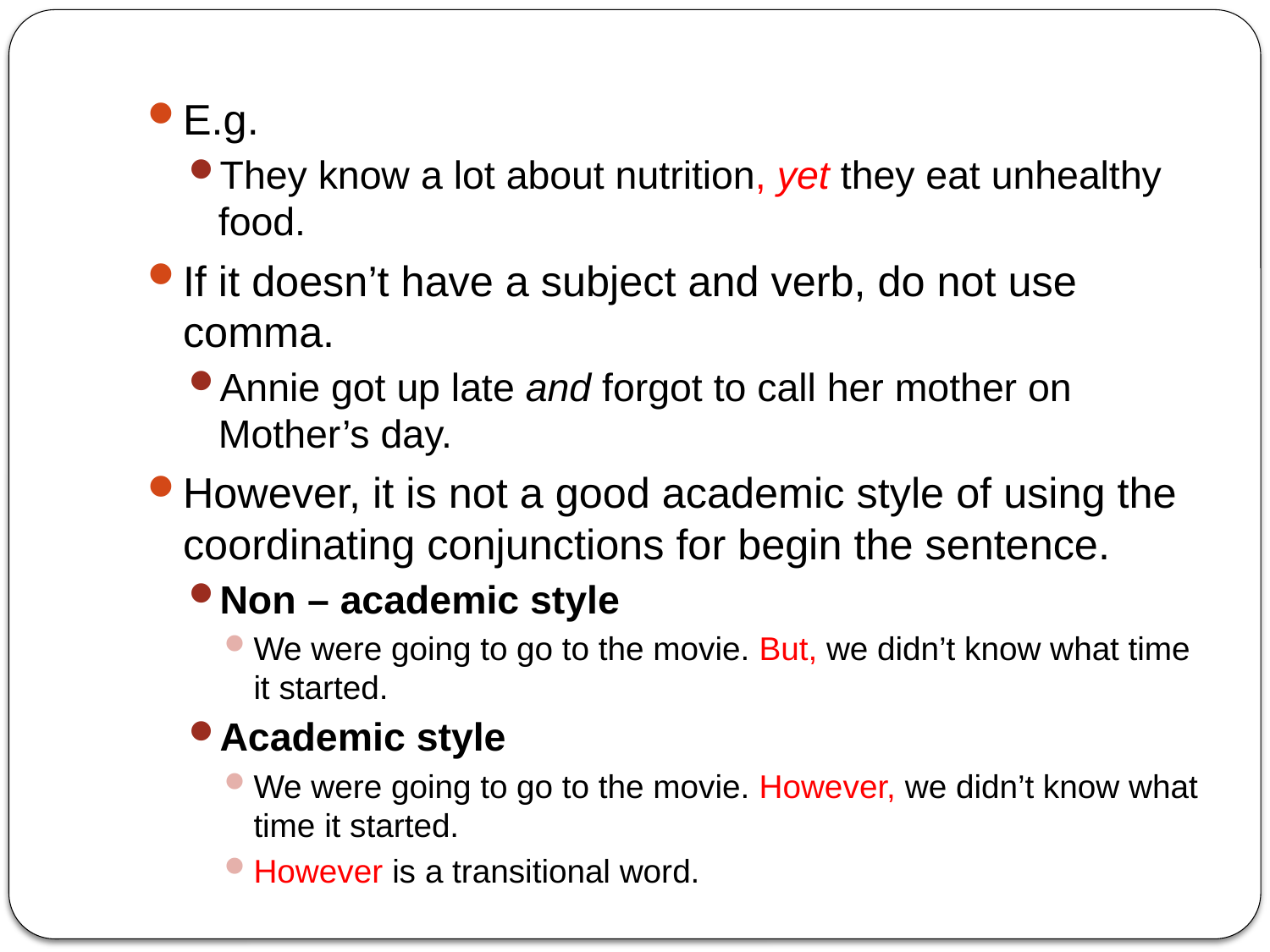

E.g.
They know a lot about nutrition, yet they eat unhealthy food.
If it doesn’t have a subject and verb, do not use comma.
Annie got up late and forgot to call her mother on Mother’s day.
However, it is not a good academic style of using the coordinating conjunctions for begin the sentence.
Non – academic style
We were going to go to the movie. But, we didn’t know what time it started.
Academic style
We were going to go to the movie. However, we didn’t know what time it started.
However is a transitional word.